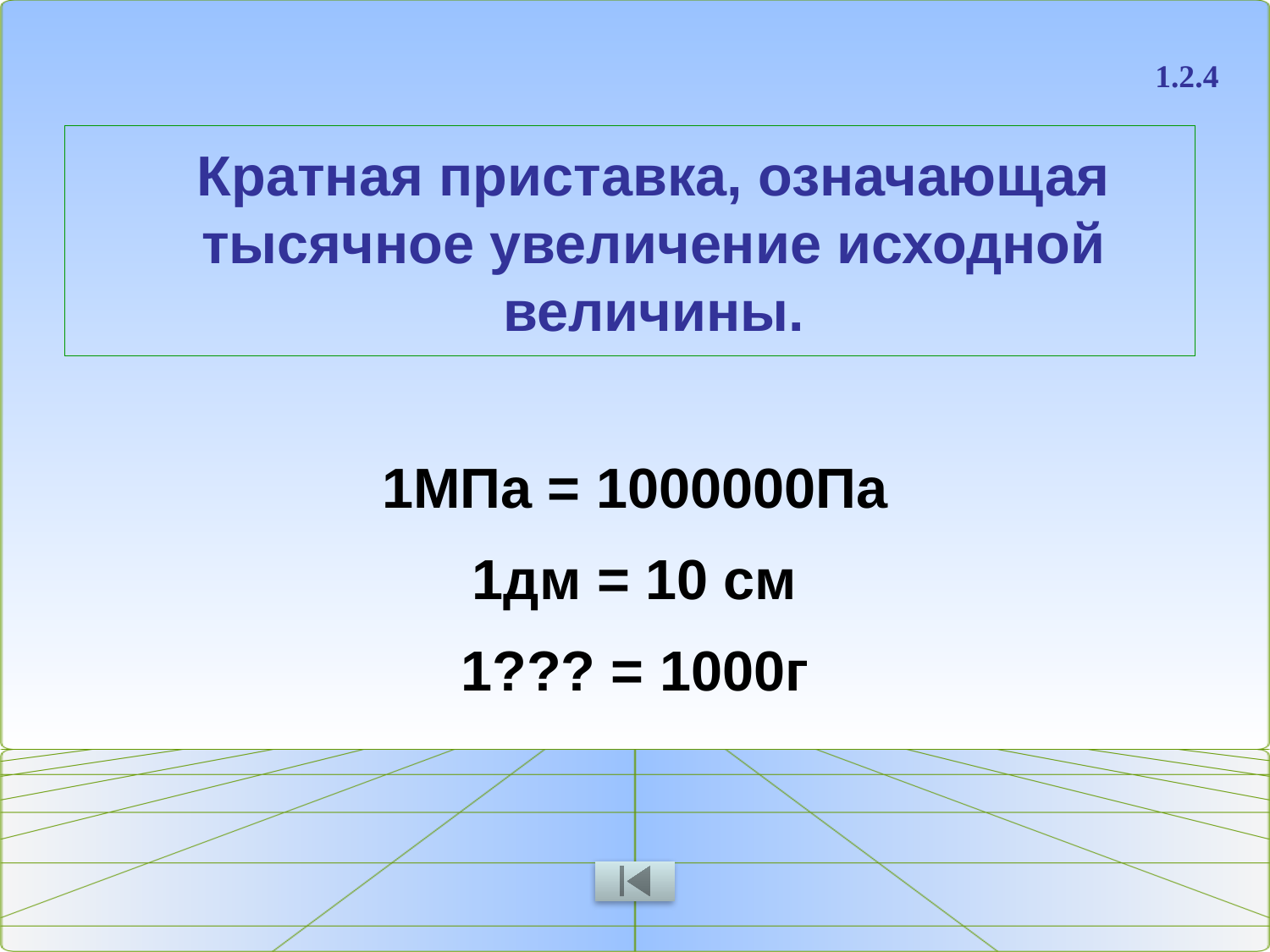

1.2.4
   Кратная приставка, означающая тысячное увеличение исходной величины.

1МПа = 1000000Па
1дм = 10 см
1??? = 1000г